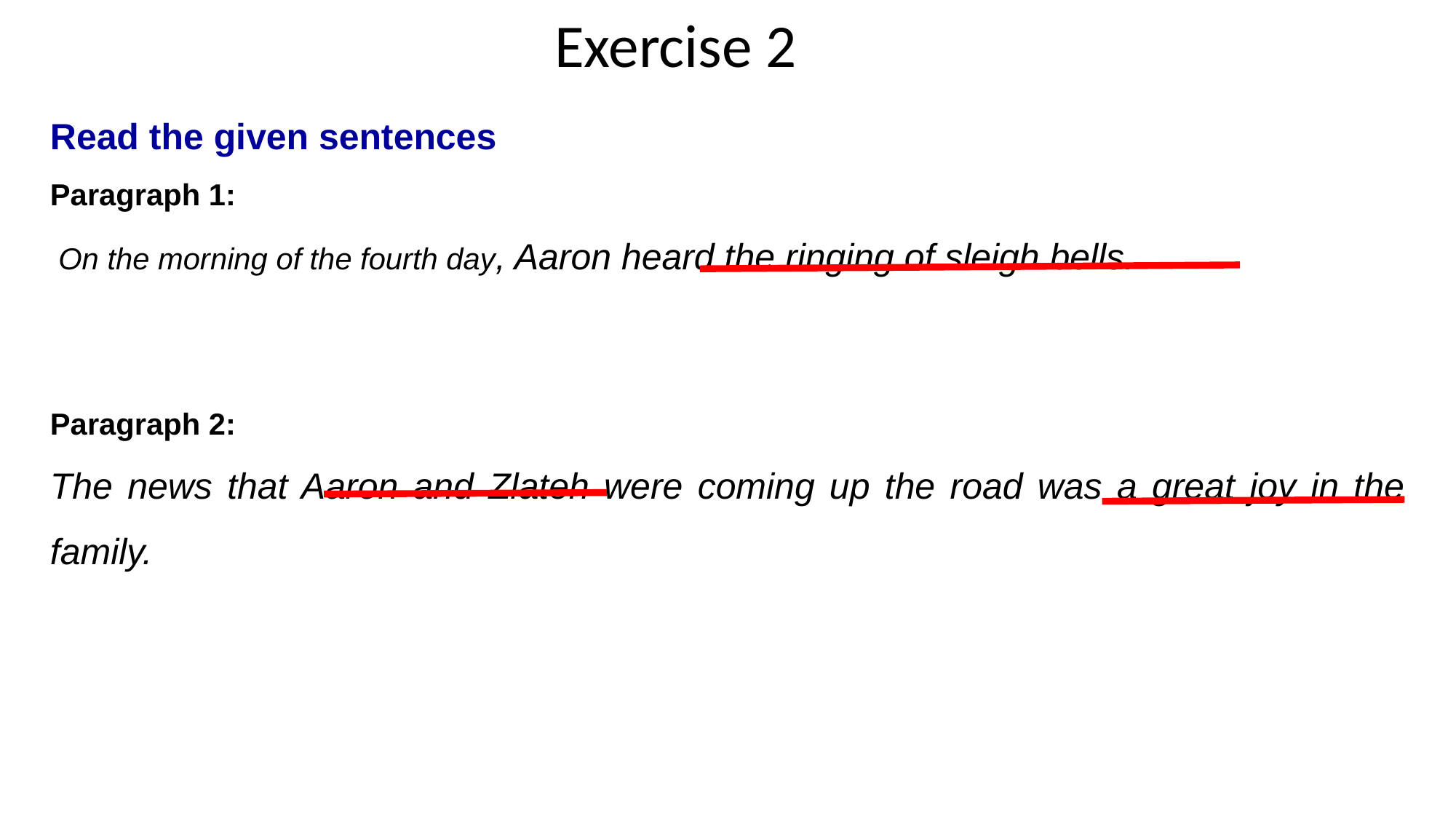

Exercise 2
Read the given sentences
Paragraph 1:
 On the morning of the fourth day, Aaron heard the ringing of sleigh bells.

Paragraph 2:
The news that Aaron and Zlateh were coming up the road was a great joy in the family.